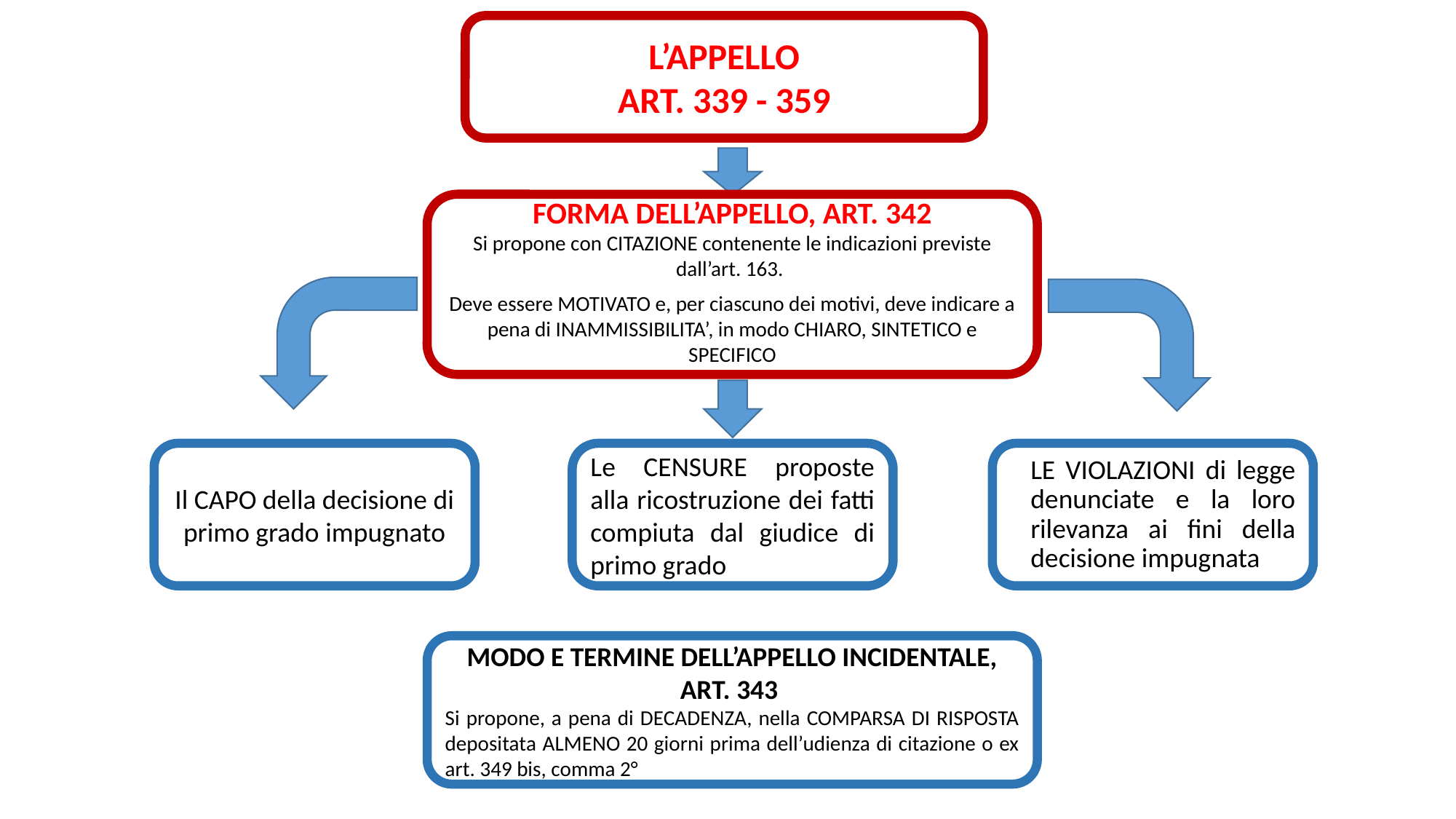

L’APPELLO
ART. 339 - 359

FORMA DELL’APPELLO, ART. 342
Si propone con CITAZIONE contenente le indicazioni previste dall’art. 163.
Deve essere MOTIVATO e, per ciascuno dei motivi, deve indicare a pena di INAMMISSIBILITA’, in modo CHIARO, SINTETICO e SPECIFICO

Il CAPO della decisione di primo grado impugnato

LE VIOLAZIONI di legge denunciate e la loro rilevanza ai fini della decisione impugnata

Le CENSURE proposte alla ricostruzione dei fatti compiuta dal giudice di primo grado

MODO E TERMINE DELL’APPELLO INCIDENTALE, ART. 343
Si propone, a pena di DECADENZA, nella COMPARSA DI RISPOSTA depositata ALMENO 20 giorni prima dell’udienza di citazione o ex art. 349 bis, comma 2°